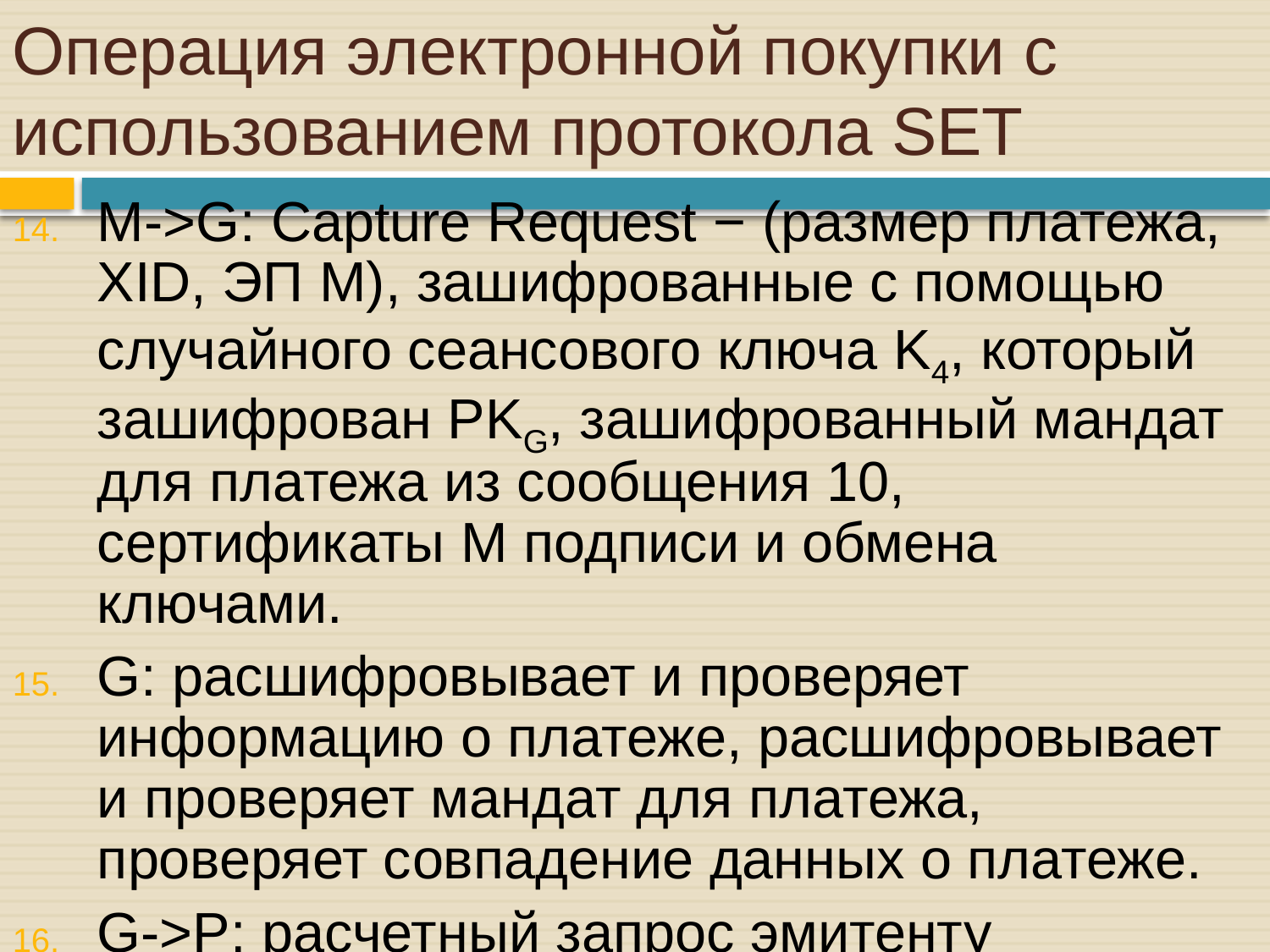

# Операция электронной покупки с использованием протокола SET
M->G: Capture Request − (размер платежа, XID, ЭП M), зашифрованные с помощью случайного сеансового ключа K4, который зашифрован PKG, зашифрованный мандат для платежа из сообщения 10, сертификаты M подписи и обмена ключами.
G: расшифровывает и проверяет информацию о платеже, расшифровывает и проверяет мандат для платежа, проверяет совпадение данных о платеже.
G->P: расчетный запрос эмитенту платежной карты.